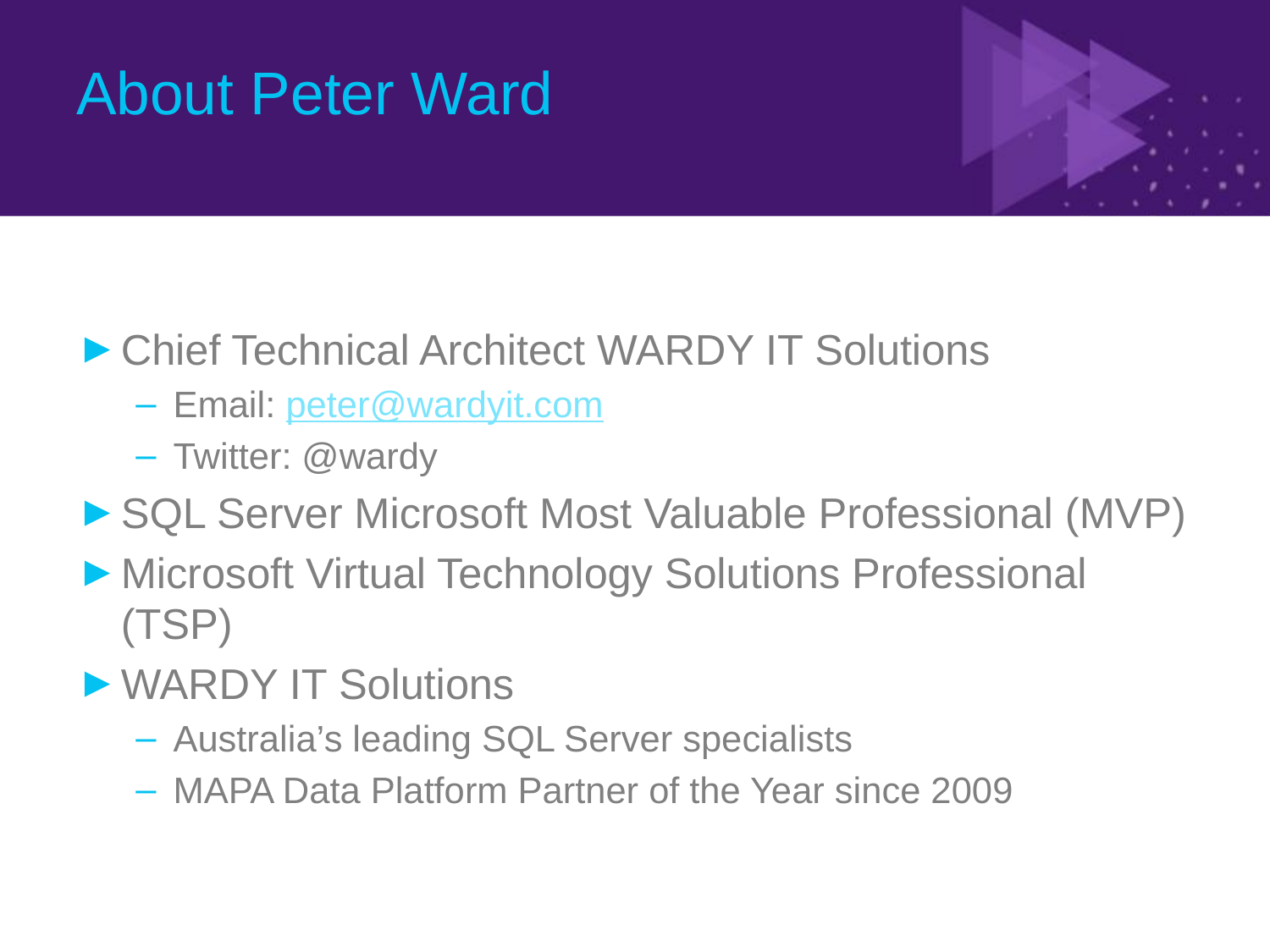

# About Peter Ward
Chief Technical Architect WARDY IT Solutions
Email: peter@wardyit.com
Twitter: @wardy
SQL Server Microsoft Most Valuable Professional (MVP)
Microsoft Virtual Technology Solutions Professional (TSP)
WARDY IT Solutions
Australia’s leading SQL Server specialists
MAPA Data Platform Partner of the Year since 2009